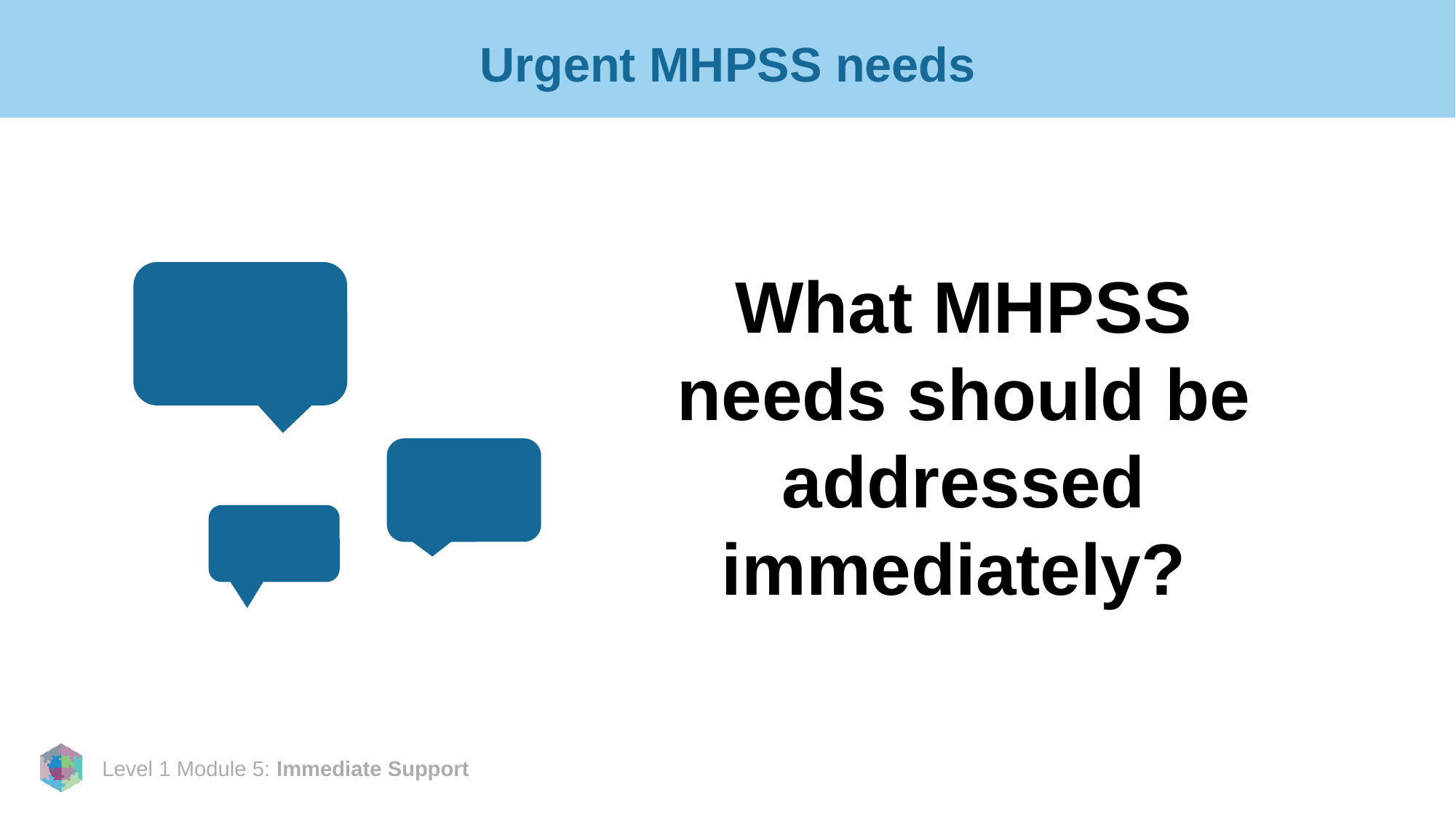

# Urgent MHPSS needs
What MHPSS needs should be addressed immediately?